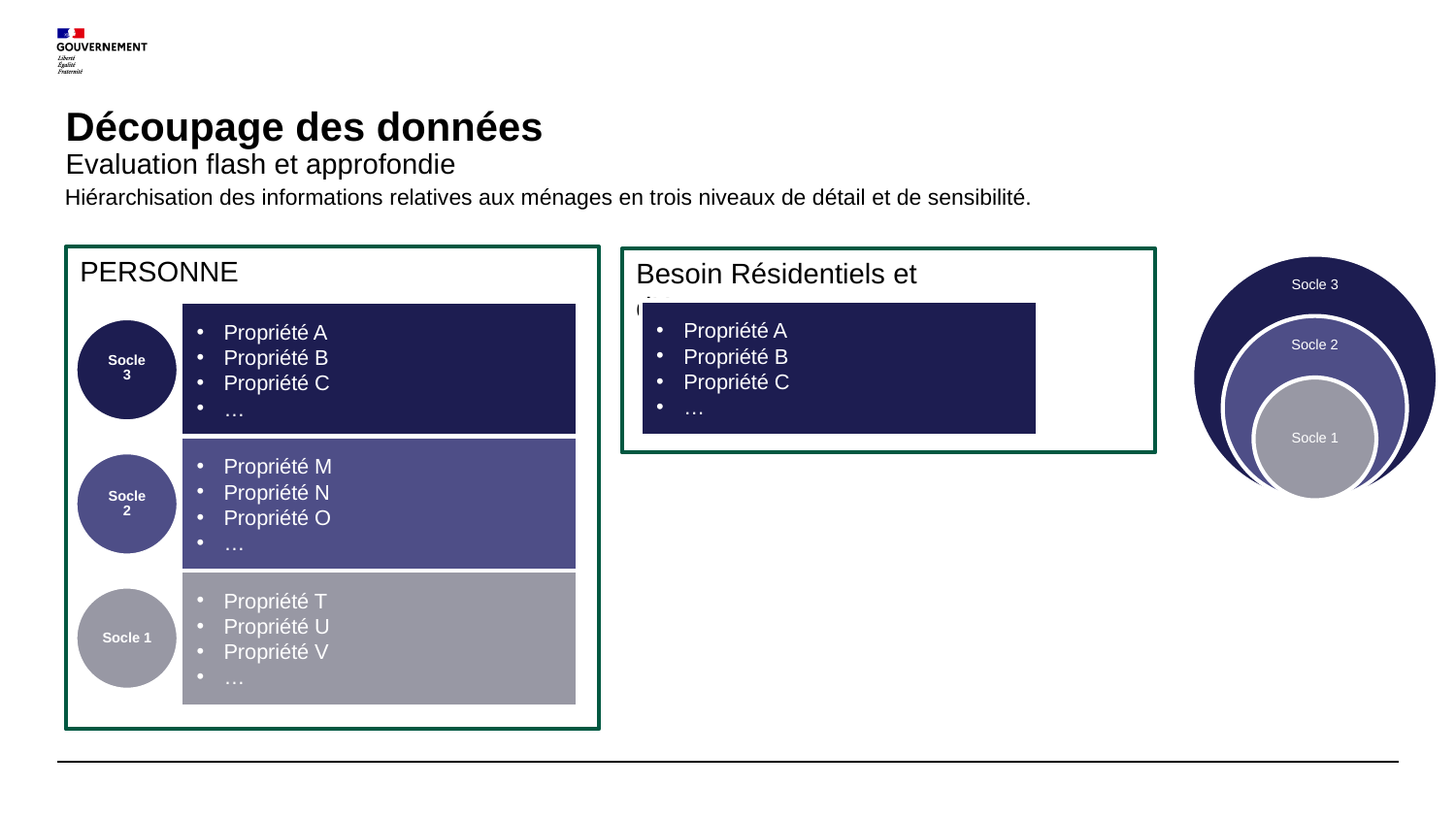

# Découpage des données Evaluation flash et approfondie
Hiérarchisation des informations relatives aux ménages en trois niveaux de détail et de sensibilité.
PERSONNE
Besoin Résidentiels et d’Accompagnement
Socle 3
Socle 2
Socle 1
Propriété A
Propriété B
Propriété C
…
Propriété A
Propriété B
Propriété C
…

Socle 3
Propriété M
Propriété N
Propriété O
…

Socle 2
Propriété T
Propriété U
Propriété V
…

Socle 1